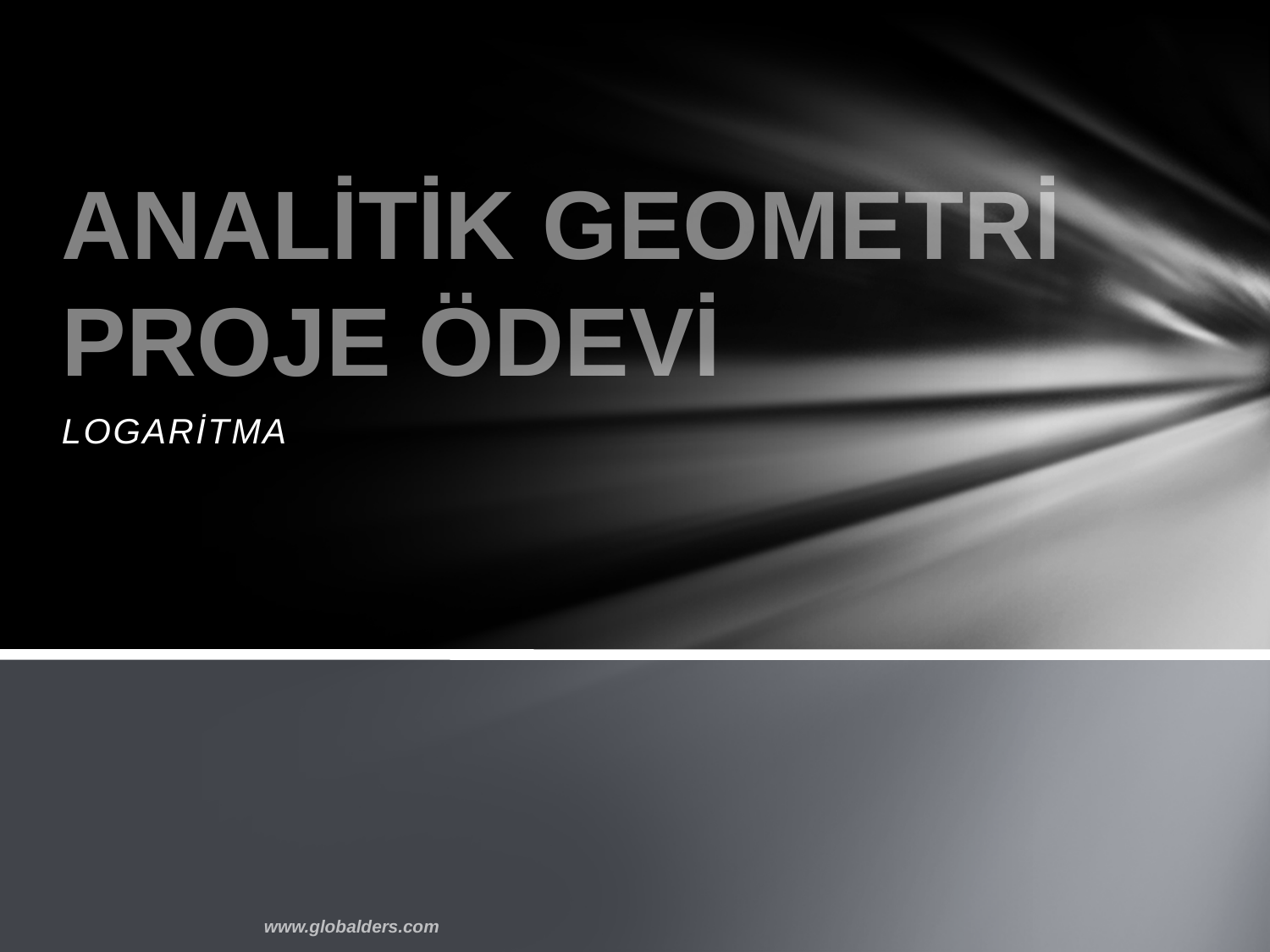

# ANALİTİK GEOMETRİ PROJE ÖDEVİ
LOGARİTMA
www.globalders.com